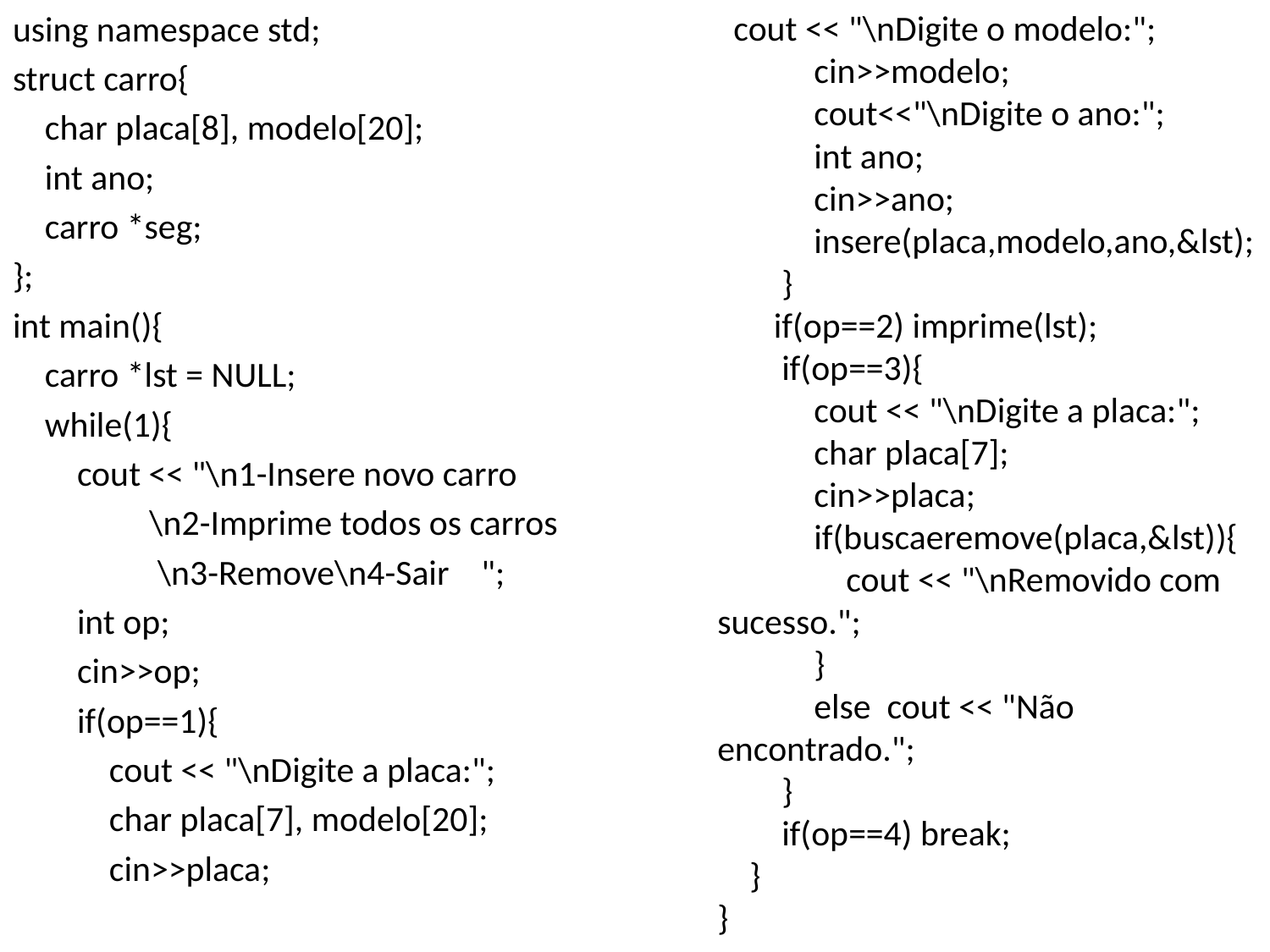

using namespace std;
struct carro{
    char placa[8], modelo[20];
    int ano;
    carro *seg;
};
int main(){
    carro *lst = NULL;
    while(1){
        cout << "\n1-Insere novo carro
                 \n2-Imprime todos os carros
                  \n3-Remove\n4-Sair    ";
        int op;
        cin>>op;
        if(op==1){
            cout << "\nDigite a placa:";
            char placa[7], modelo[20];
            cin>>placa;

  cout << "\nDigite o modelo:";
            cin>>modelo;
            cout<<"\nDigite o ano:";
            int ano;
            cin>>ano;
            insere(placa,modelo,ano,&lst);
        }
       if(op==2) imprime(lst);
        if(op==3){
            cout << "\nDigite a placa:";
            char placa[7];
            cin>>placa;
            if(buscaeremove(placa,&lst)){
                cout << "\nRemovido com sucesso.";
            }
            else  cout << "Não encontrado.";
        }
        if(op==4) break;
    }
}